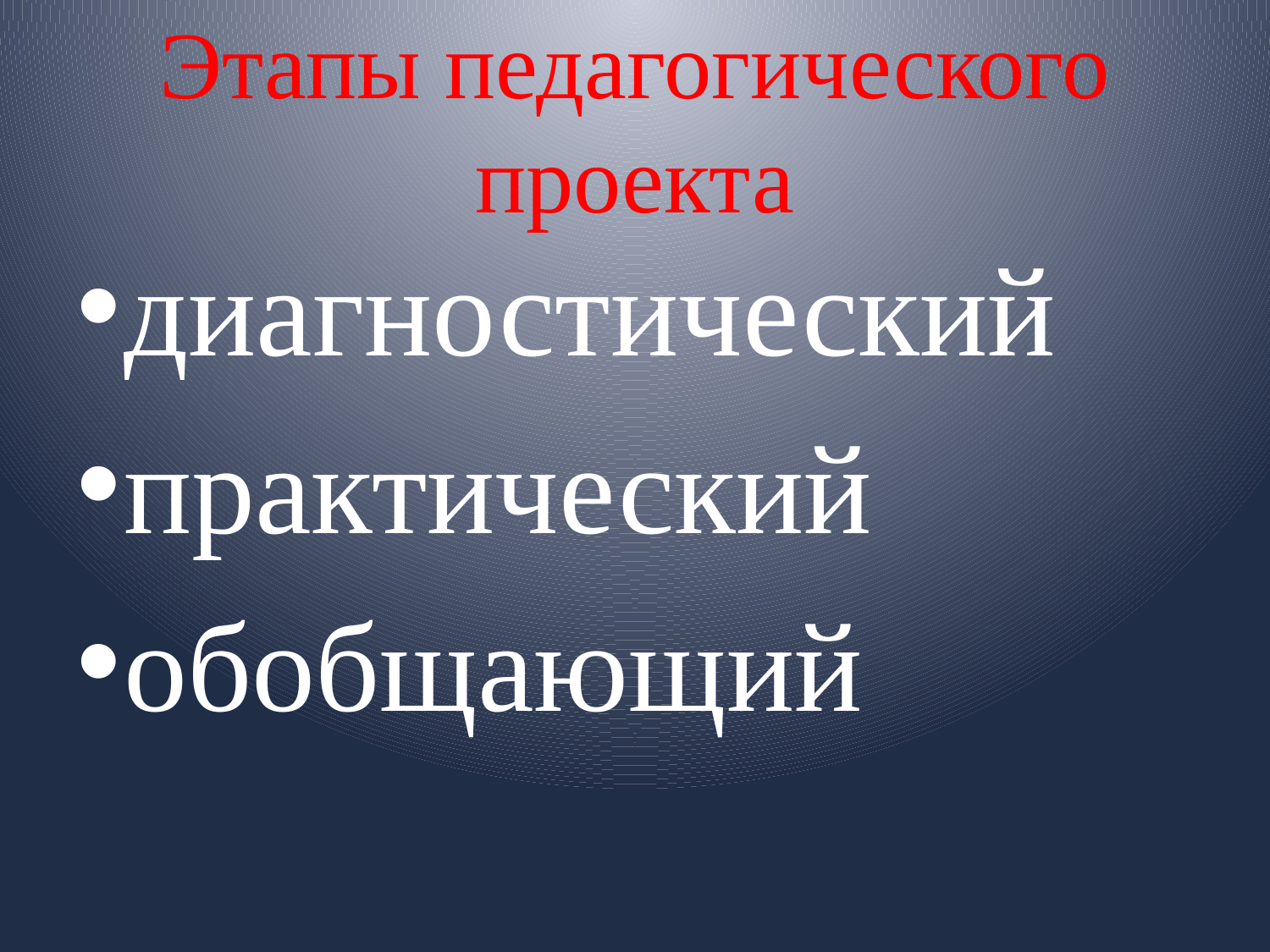

# Этапы педагогического проекта
диагностический
практический
обобщающий